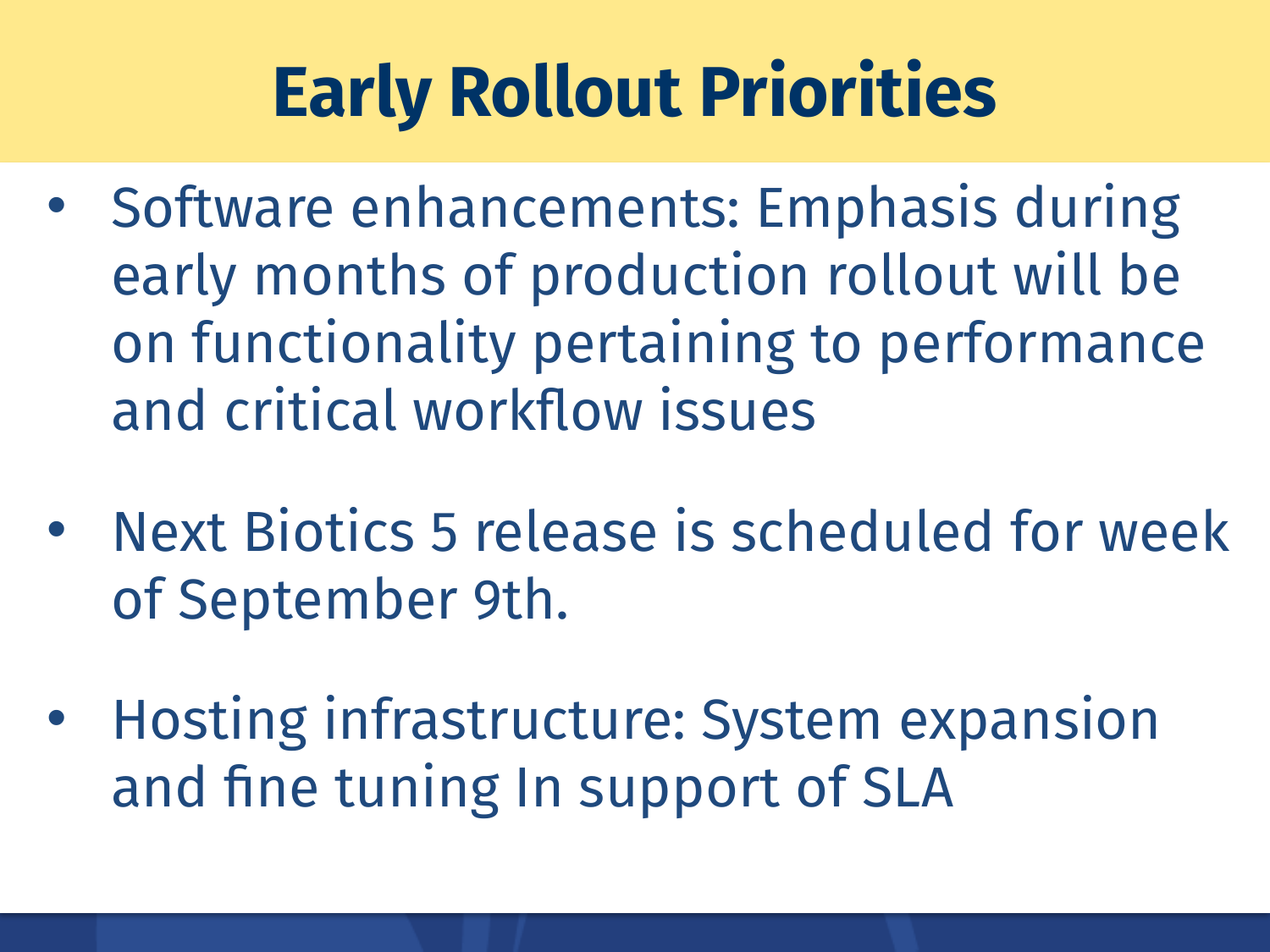

# Early Rollout Priorities
Software enhancements: Emphasis during early months of production rollout will be on functionality pertaining to performance and critical workflow issues
Next Biotics 5 release is scheduled for week of September 9th.
Hosting infrastructure: System expansion and fine tuning In support of SLA